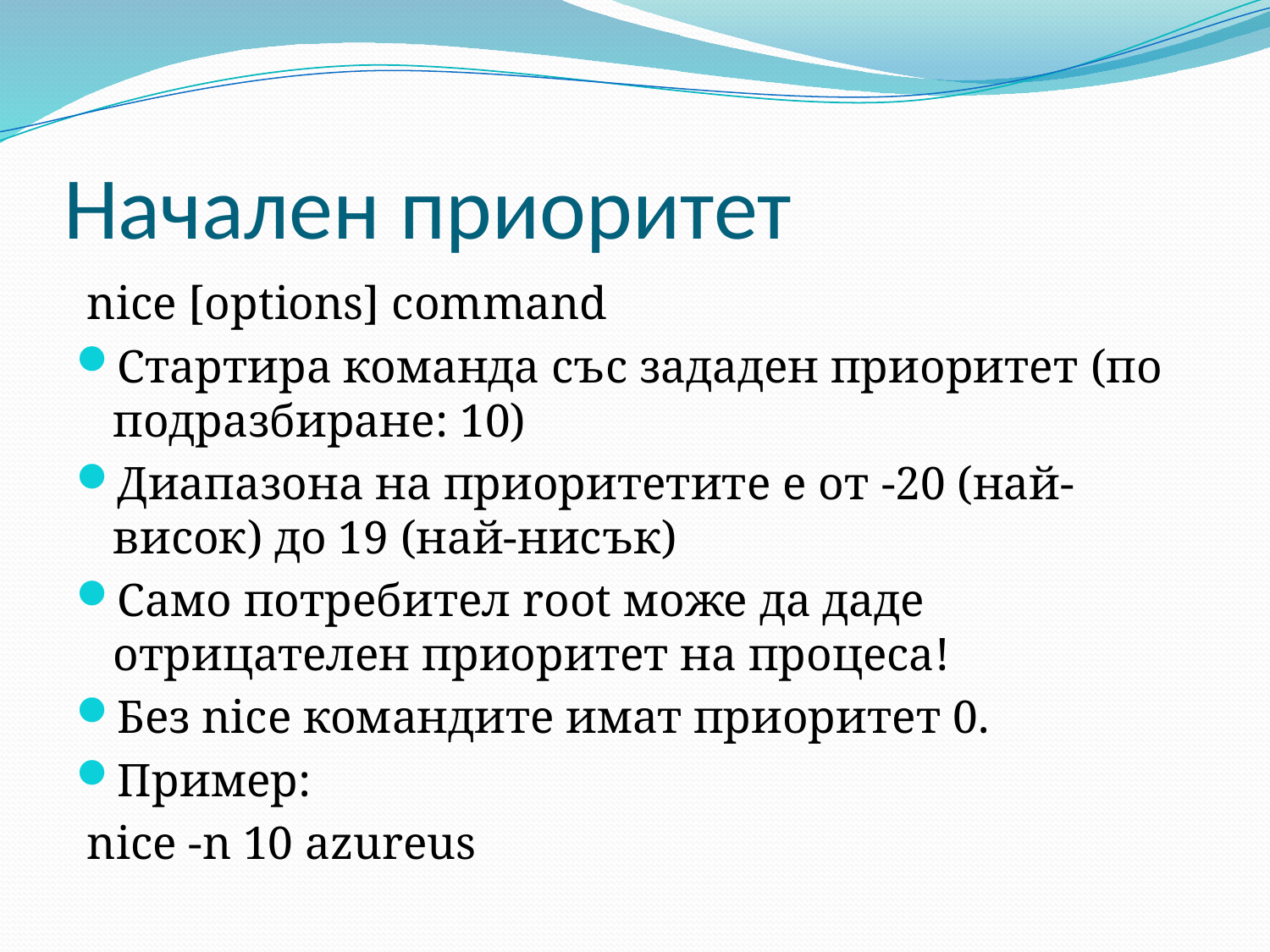

# Начален приоритет
nice [options] command
Стартира команда със зададен приоритет (по подразбиране: 10)
Диапазона на приоритетите е от -20 (най-висок) до 19 (най-нисък)
Само потребител root може да даде отрицателен приоритет на процеса!
Без nice командите имат приоритет 0.
Пример:
nice -n 10 azureus